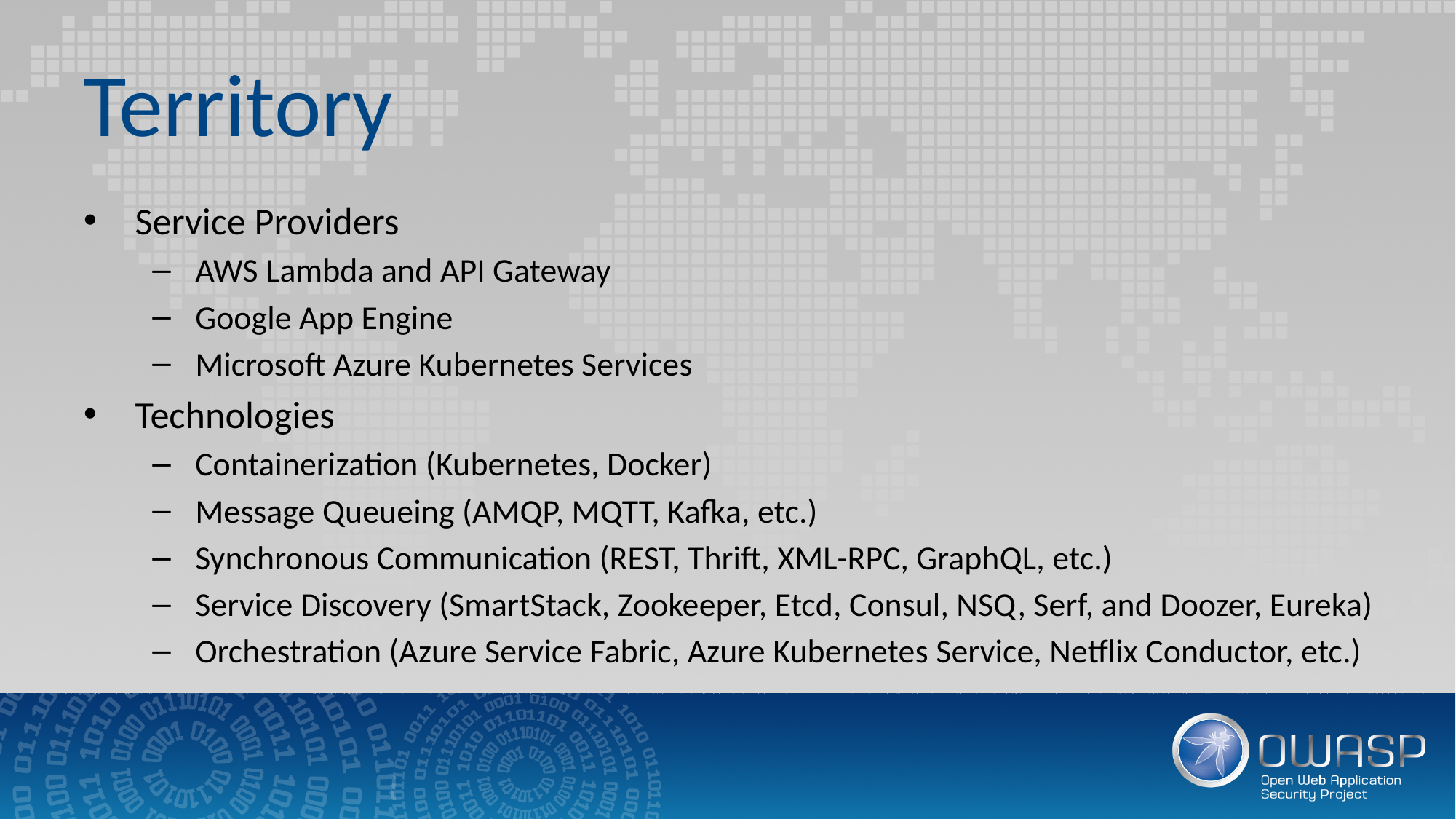

# Territory
Service Providers
AWS Lambda and API Gateway
Google App Engine
Microsoft Azure Kubernetes Services
Technologies
Containerization (Kubernetes, Docker)
Message Queueing (AMQP, MQTT, Kafka, etc.)
Synchronous Communication (REST, Thrift, XML-RPC, GraphQL, etc.)
Service Discovery (SmartStack, Zookeeper, Etcd, Consul, NSQ, Serf, and Doozer, Eureka)
Orchestration (Azure Service Fabric, Azure Kubernetes Service, Netflix Conductor, etc.)